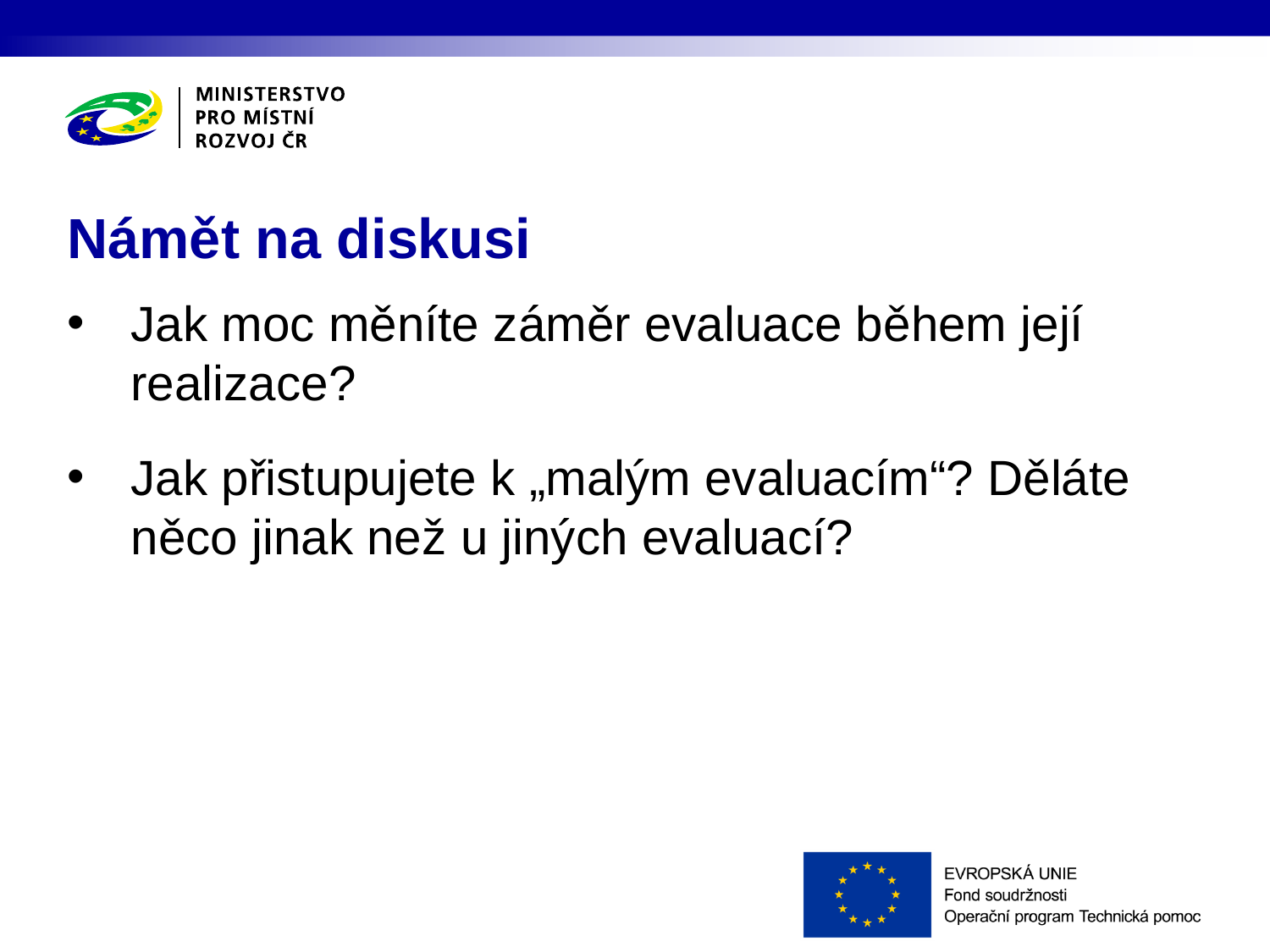

# Námět na diskusi
Jak moc měníte záměr evaluace během její realizace?
Jak přistupujete k „malým evaluacím“? Děláte něco jinak než u jiných evaluací?